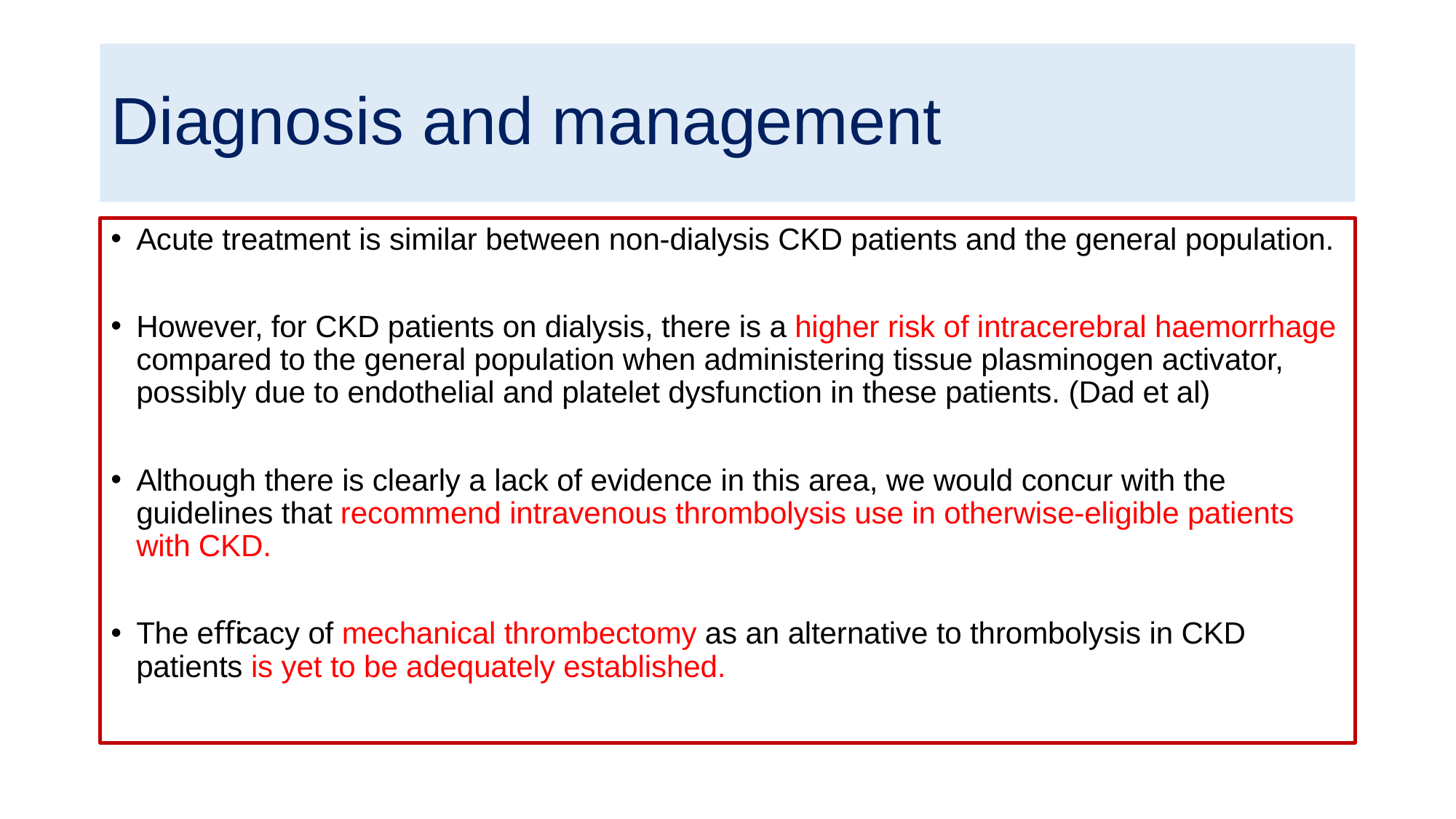

# Diagnosis and management
Acute treatment is similar between non-dialysis CKD patients and the general population.

However, for CKD patients on dialysis, there is a higher risk of intracerebral haemorrhage compared to the general population when administering tissue plasminogen activator, possibly due to endothelial and platelet dysfunction in these patients. (Dad et al)

Although there is clearly a lack of evidence in this area, we would concur with the guidelines that recommend intravenous thrombolysis use in otherwise-eligible patients with CKD.

The eﬃcacy of mechanical thrombectomy as an alternative to thrombolysis in CKD patients is yet to be adequately established.